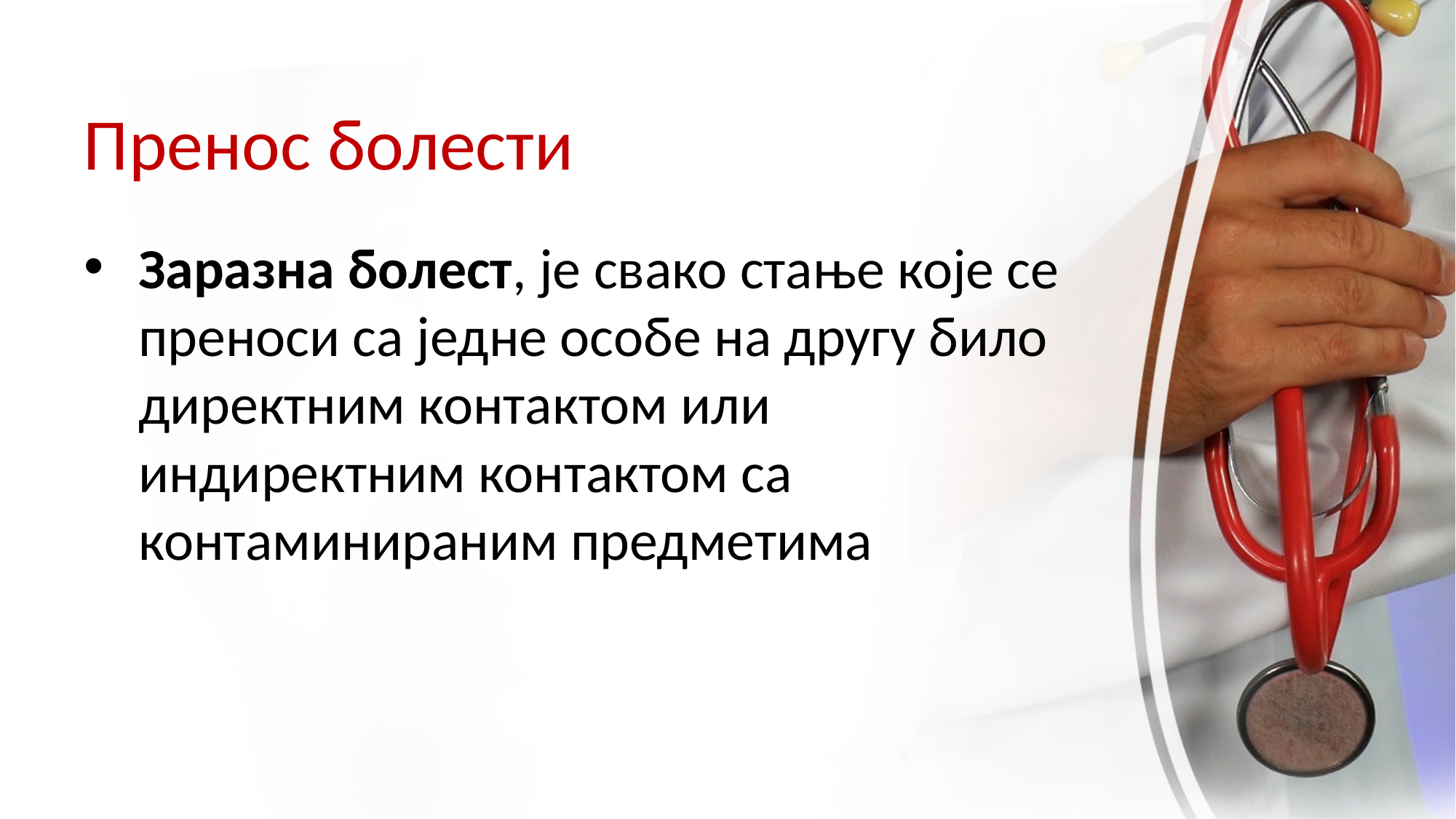

# Пренос болести
Заразна болест, је свако стање које се преноси са једне особе на другу било директним контактом или индиректним контактом са контаминираним предметима